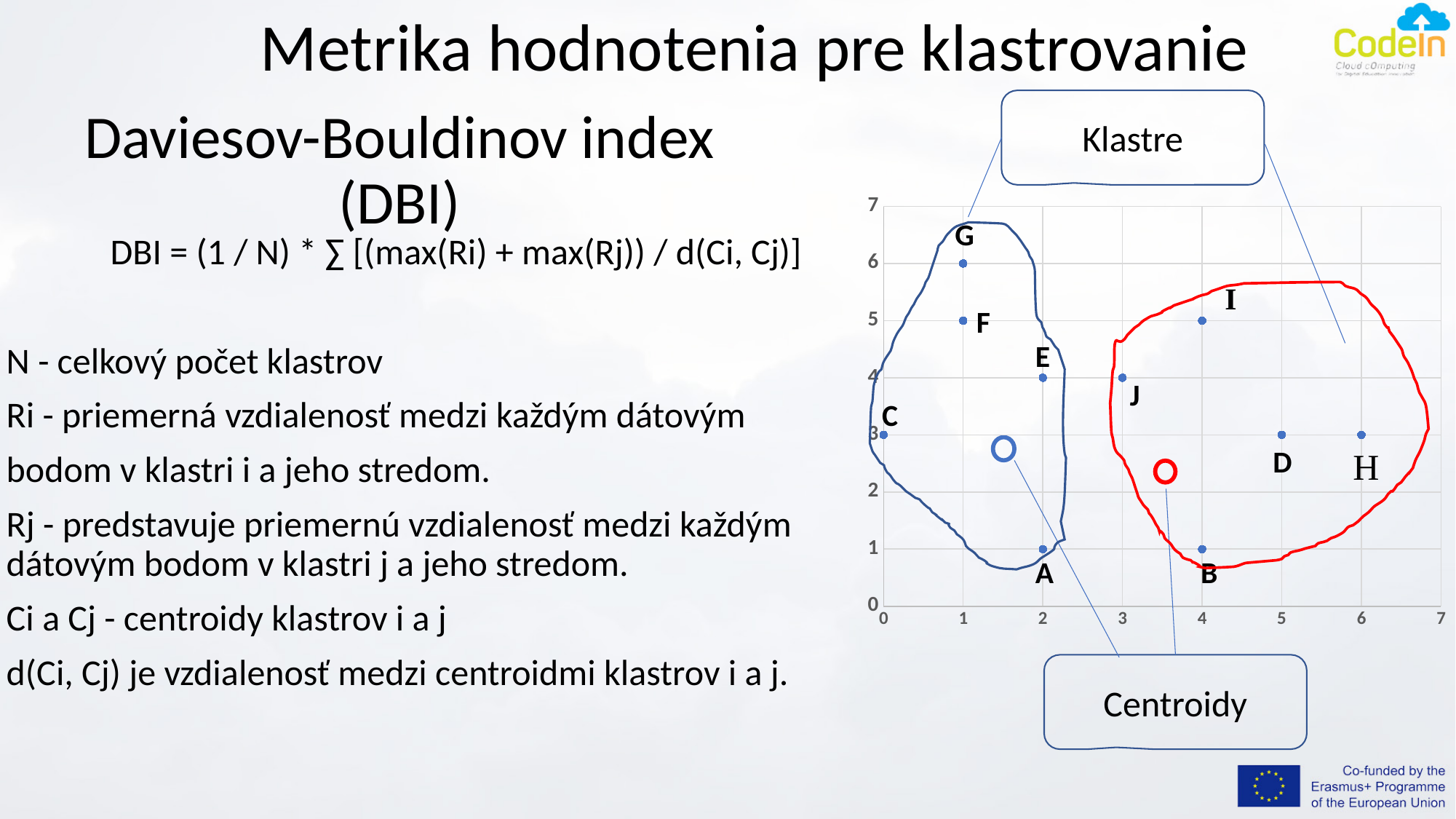

# Metrika hodnotenia pre klastrovanie
Klastre
Daviesov-Bouldinov index (DBI)

### Chart

| Category | Y |
|---|---|
G

DBI = (1 / N) * ∑ [(max(Ri) + max(Rj)) / d(Ci, Cj)]

N - celkový počet klastrov
Ri - priemerná vzdialenosť medzi každým dátovým
bodom v klastri i a jeho stredom.
Rj - predstavuje priemernú vzdialenosť medzi každým dátovým bodom v klastri j a jeho stredom.
Ci a Cj - centroidy klastrov i a j
d(Ci, Cj) je vzdialenosť medzi centroidmi klastrov i a j.

F
E
J
C

D

B
A
Centroidy